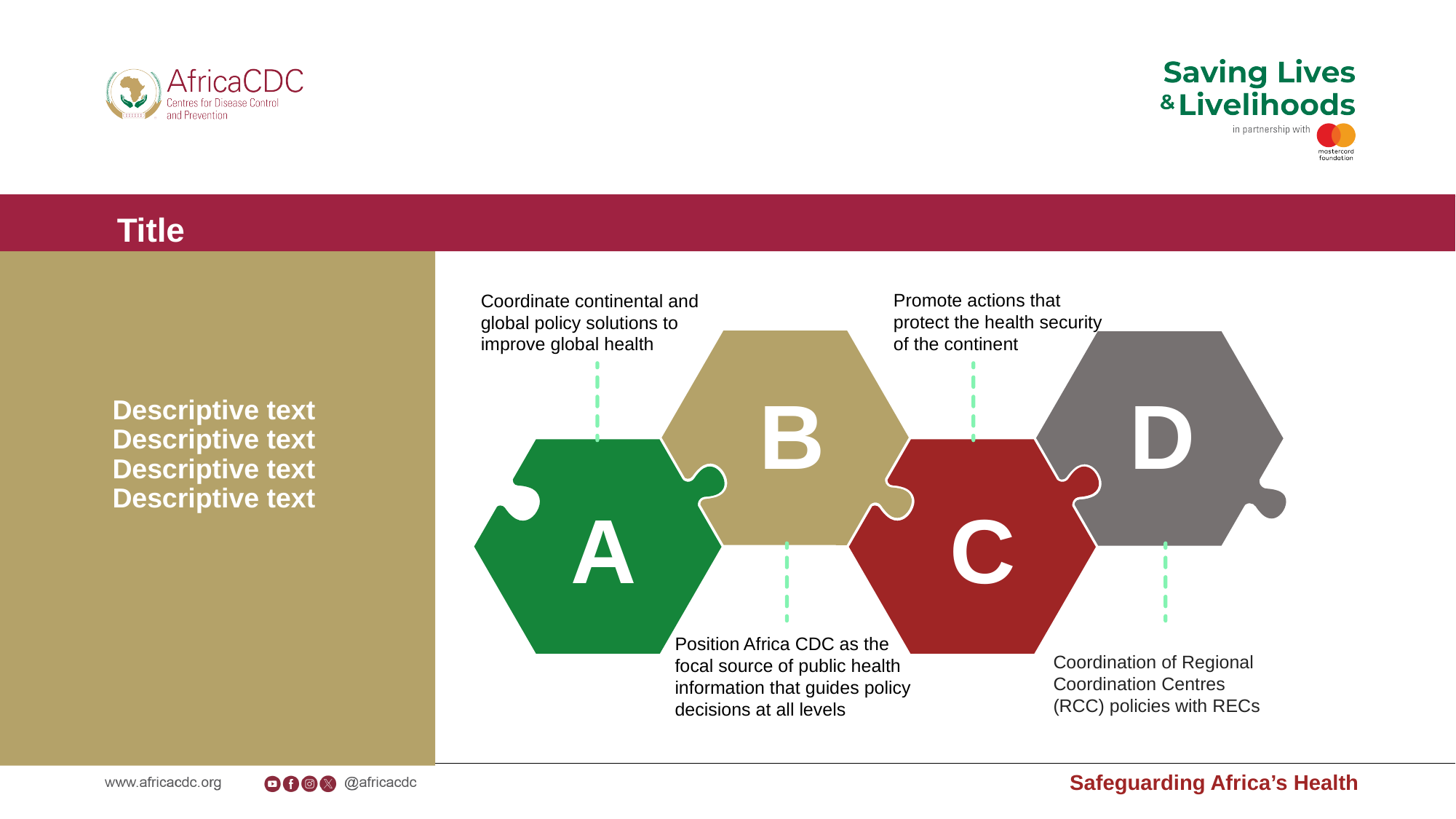

Title

Promote actions that protect the health security of the continent
Coordinate continental and global policy solutions to improve global health

B
D
Descriptive text
Descriptive text
Descriptive text
Descriptive text

A
C

Position Africa CDC as the focal source of public health information that guides policy decisions at all levels
Coordination of Regional Coordination Centres (RCC) policies with RECs